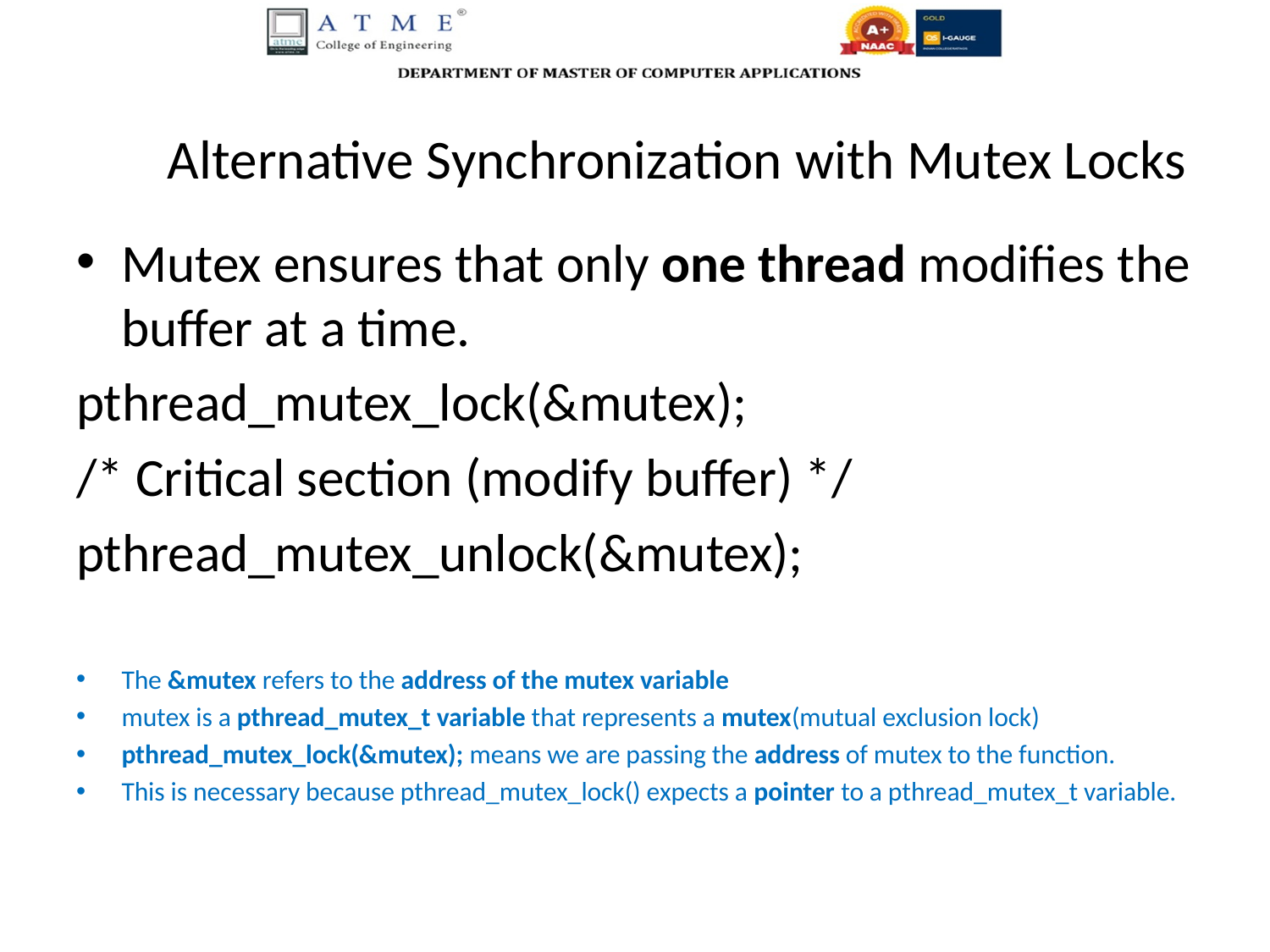

# Alternative Synchronization with Mutex Locks
Mutex ensures that only one thread modifies the buffer at a time.
pthread_mutex_lock(&mutex);
/* Critical section (modify buffer) */
pthread_mutex_unlock(&mutex);

The &mutex refers to the address of the mutex variable
mutex is a pthread_mutex_t variable that represents a mutex(mutual exclusion lock)
pthread_mutex_lock(&mutex); means we are passing the address of mutex to the function.
This is necessary because pthread_mutex_lock() expects a pointer to a pthread_mutex_t variable.